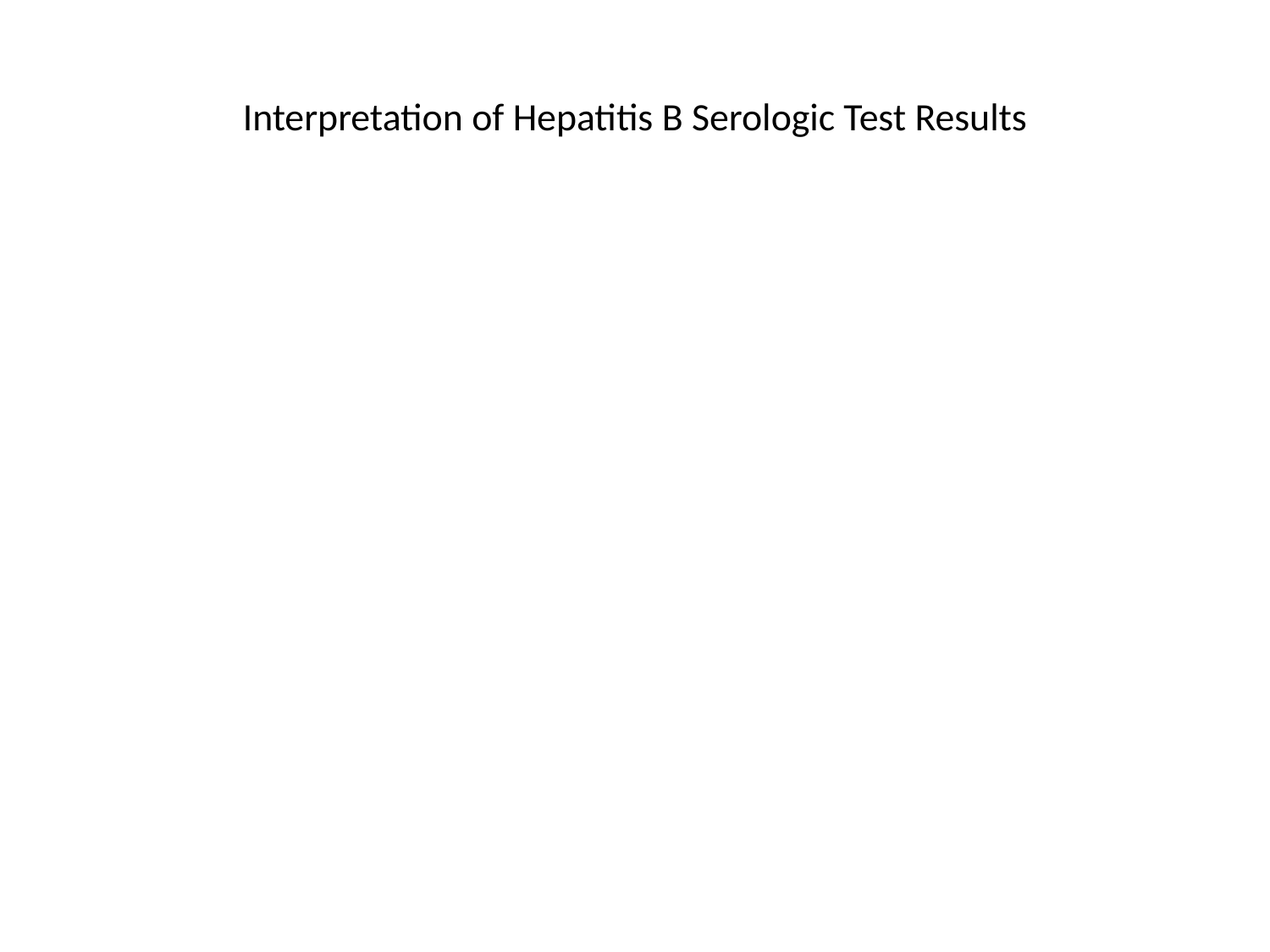

# Interpretation of Hepatitis B Serologic Test Results